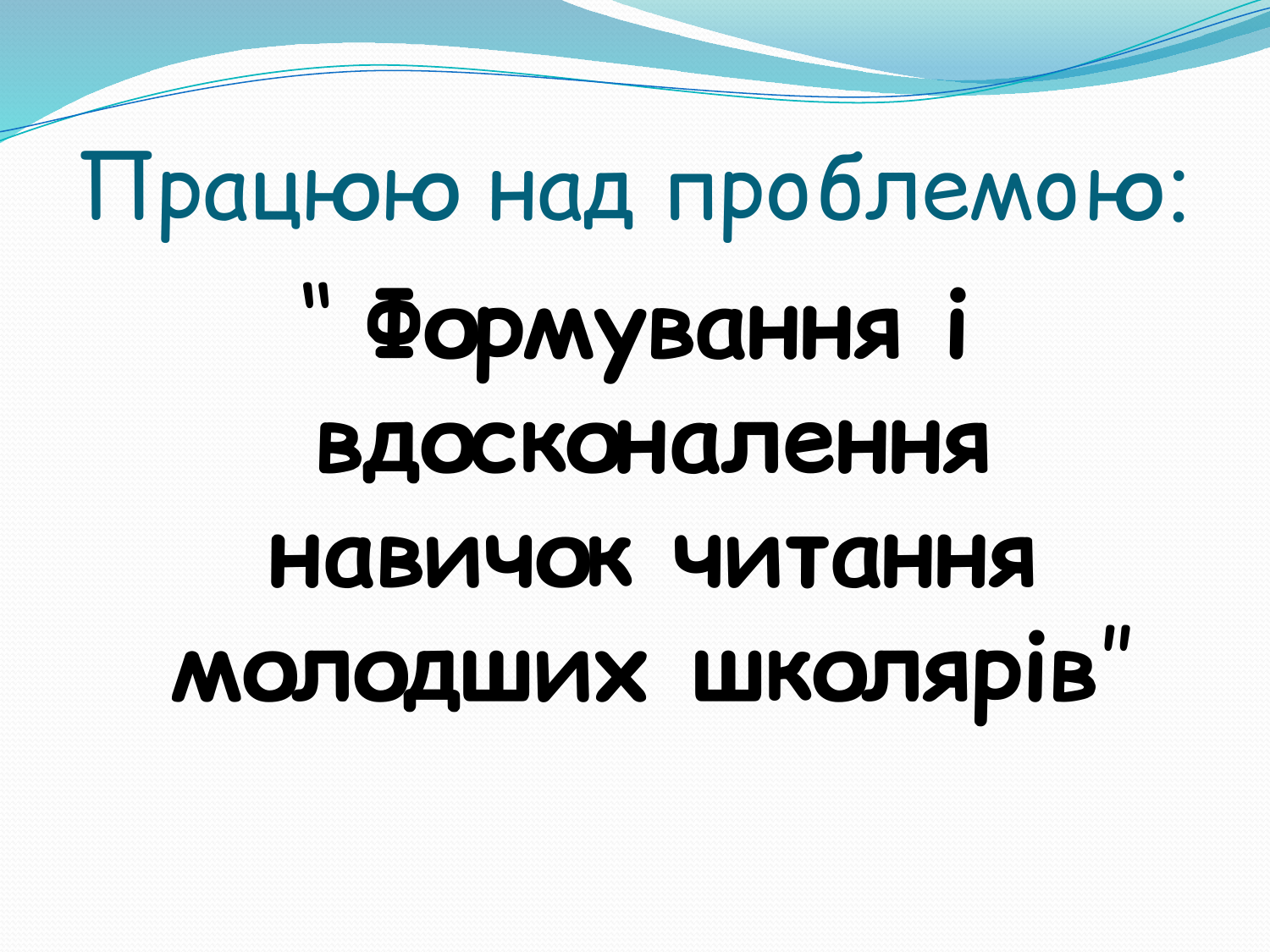

# Працюю над проблемою:
“ Формування і вдосконалення навичок читання молодших школярів”